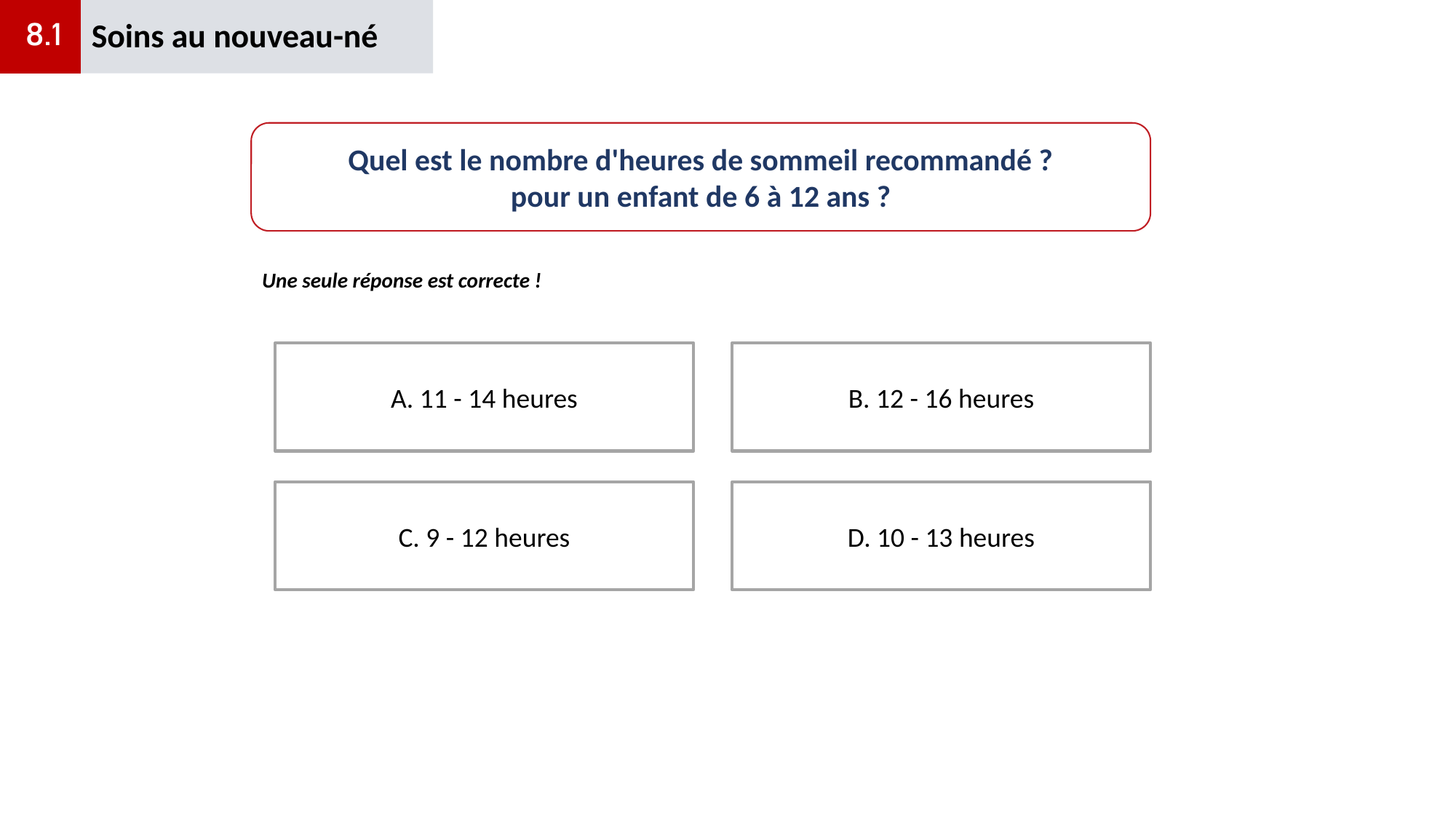

Soins au nouveau-né
8.1
6
Quel est le nombre d'heures de sommeil recommandé ?
pour un enfant de 6 à 12 ans ?
Une seule réponse est correcte !
A. 11 - 14 heures
B. 12 - 16 heures
C. 9 - 12 heures
D. 10 - 13 heures